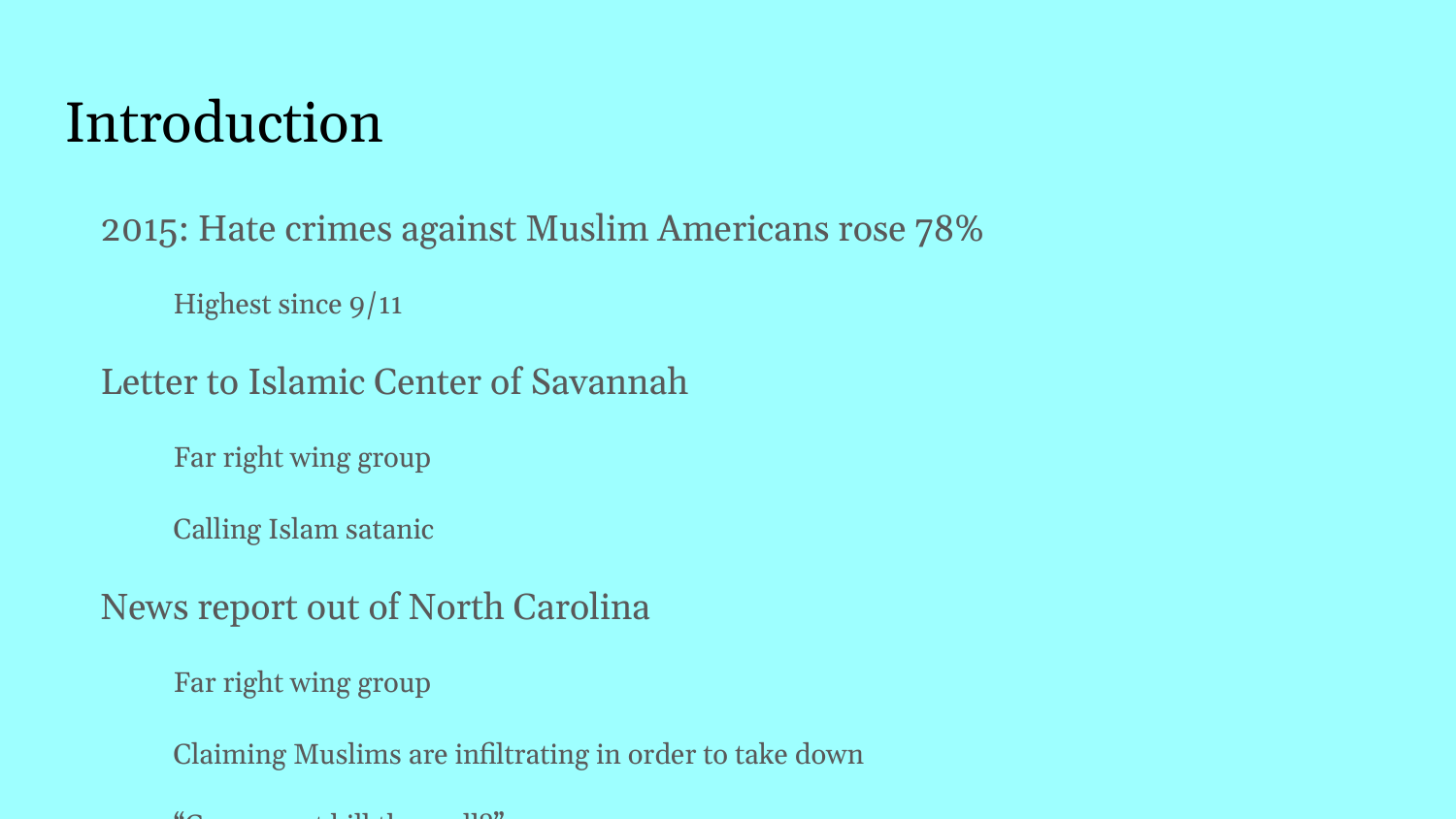

# Introduction
2015: Hate crimes against Muslim Americans rose 78%
Highest since 9/11
Letter to Islamic Center of Savannah
Far right wing group
Calling Islam satanic
News report out of North Carolina
Far right wing group
Claiming Muslims are infiltrating in order to take down
“Can we not kill them all?”